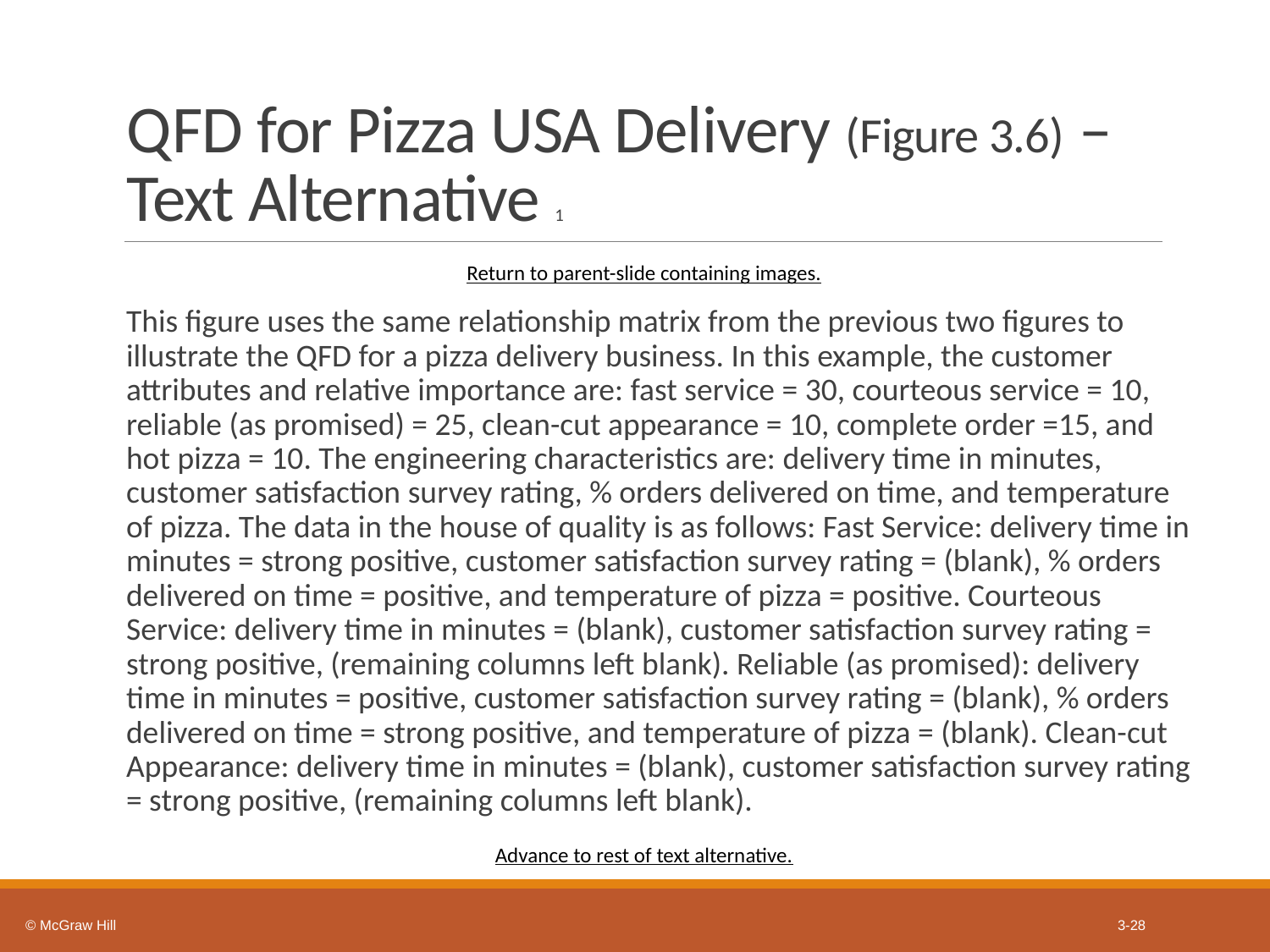

# Q FD for Pizza USA Delivery (Figure 3.6) – Text Alternative 1
Return to parent-slide containing images.
This figure uses the same relationship matrix from the previous two figures to illustrate the QFD for a pizza delivery business. In this example, the customer attributes and relative importance are: fast service = 30, courteous service = 10, reliable (as promised) = 25, clean-cut appearance = 10, complete order =15, and hot pizza = 10. The engineering characteristics are: delivery time in minutes, customer satisfaction survey rating, % orders delivered on time, and temperature of pizza. The data in the house of quality is as follows: Fast Service: delivery time in minutes = strong positive, customer satisfaction survey rating = (blank), % orders delivered on time = positive, and temperature of pizza = positive. Courteous Service: delivery time in minutes = (blank), customer satisfaction survey rating = strong positive, (remaining columns left blank). Reliable (as promised): delivery time in minutes = positive, customer satisfaction survey rating = (blank), % orders delivered on time = strong positive, and temperature of pizza = (blank). Clean-cut Appearance: delivery time in minutes = (blank), customer satisfaction survey rating = strong positive, (remaining columns left blank).
Advance to rest of text alternative.